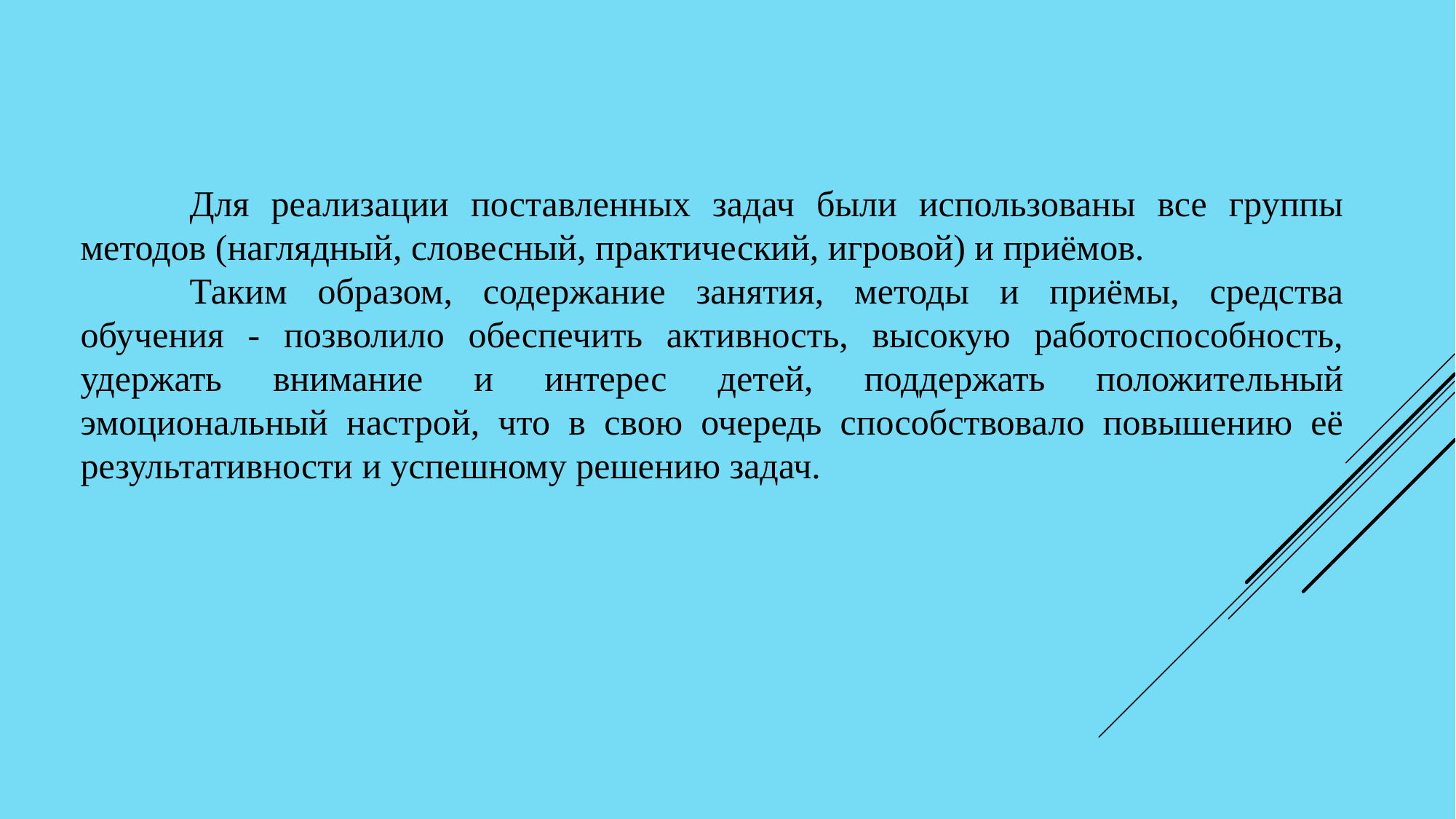

Для реализации поставленных задач были использованы все группы методов (наглядный, словесный, практический, игровой) и приёмов.
	Таким образом, содержание занятия, методы и приёмы, средства обучения - позволило обеспечить активность, высокую работоспособность, удержать внимание и интерес детей, поддержать положительный эмоциональный настрой, что в свою очередь способствовало повышению её результативности и успешному решению задач.